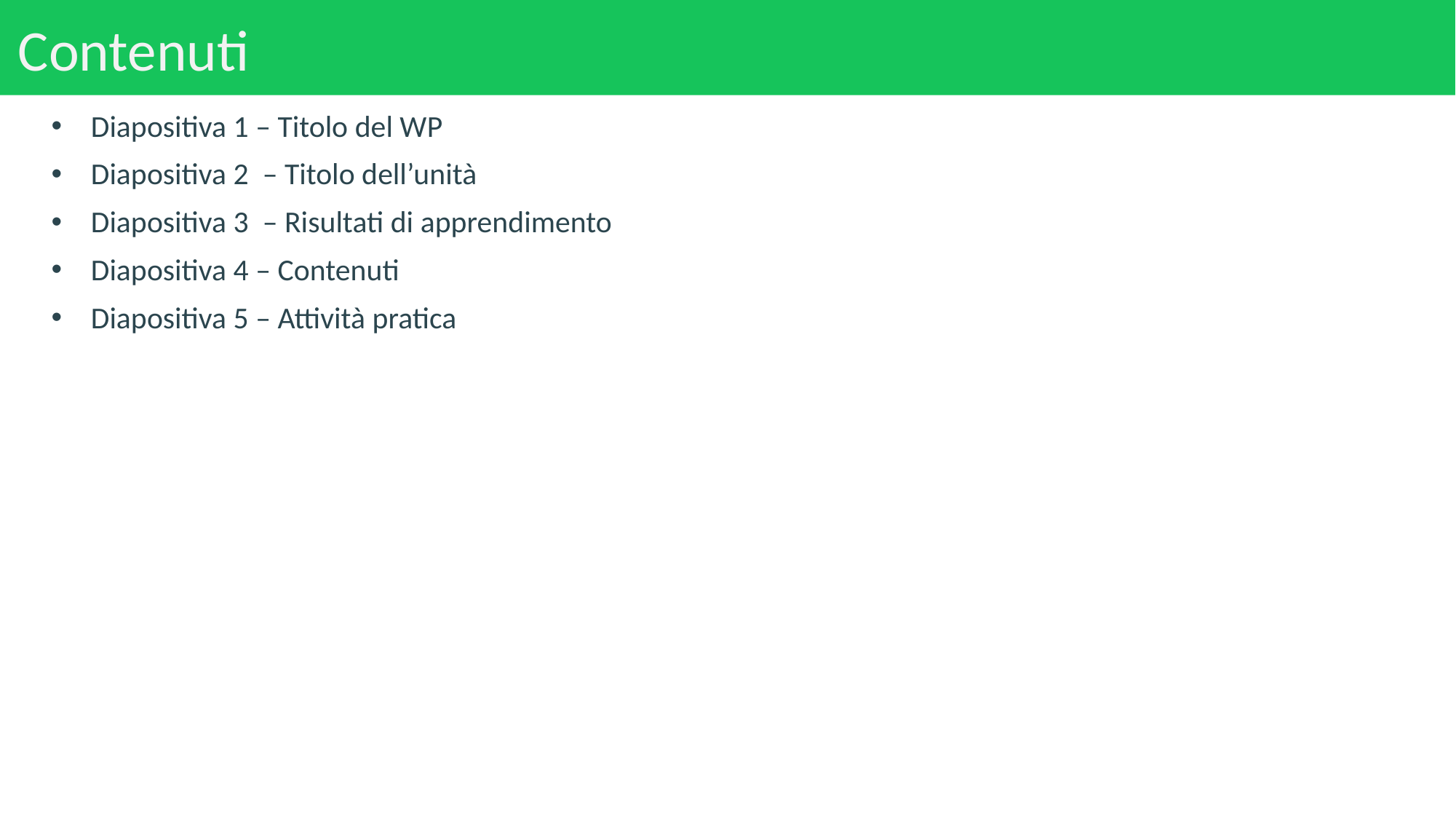

# Contenuti
Diapositiva 1 – Titolo del WP
Diapositiva 2  – Titolo dell’unità
Diapositiva 3  – Risultati di apprendimento
Diapositiva 4 – Contenuti
Diapositiva 5 – Attività pratica